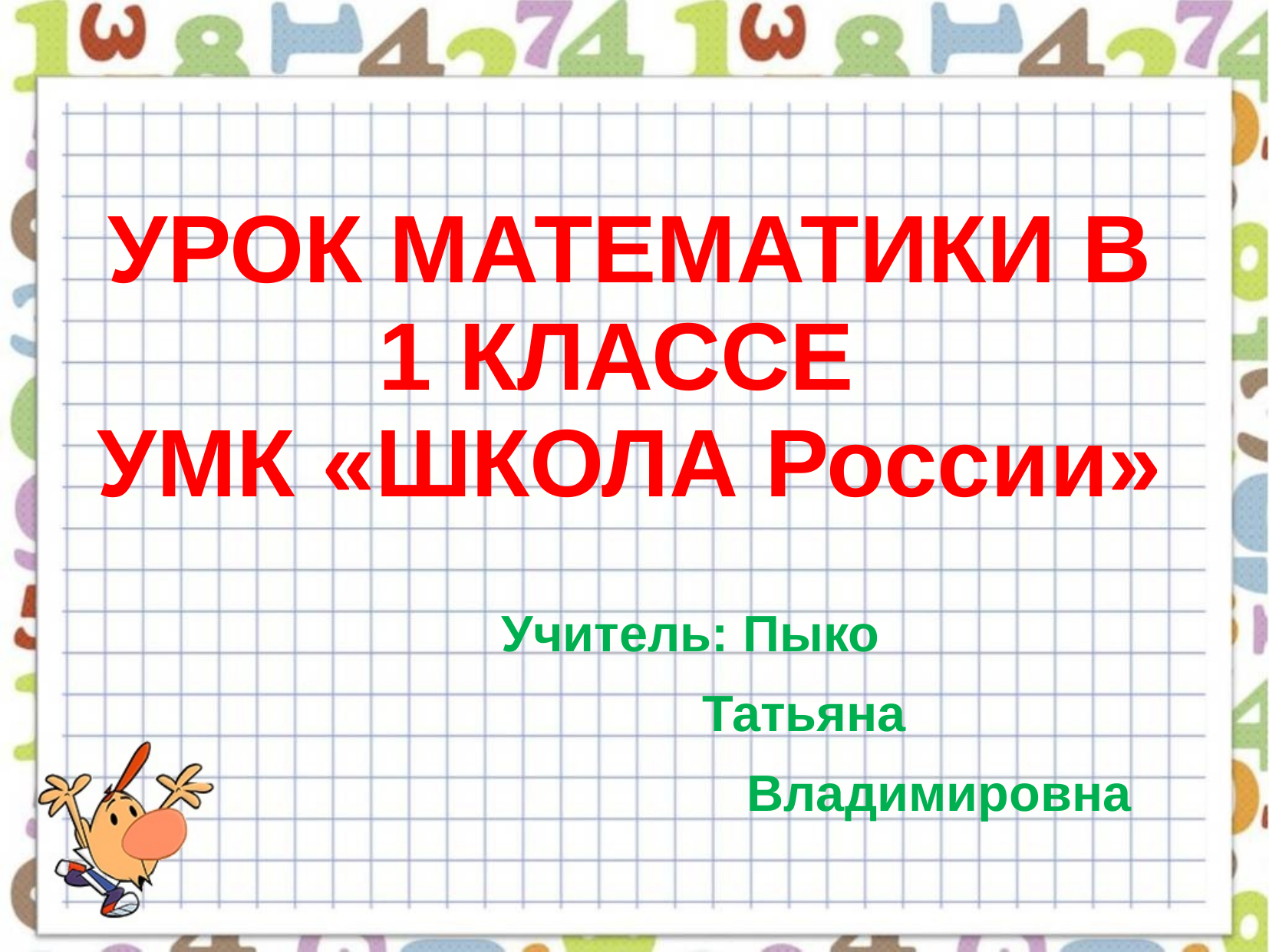

# УРОК МАТЕМАТИКИ В 1 КЛАССЕ УМК «ШКОЛА России»
Учитель: Пыко
                     Татьяна
                                  Владимировна